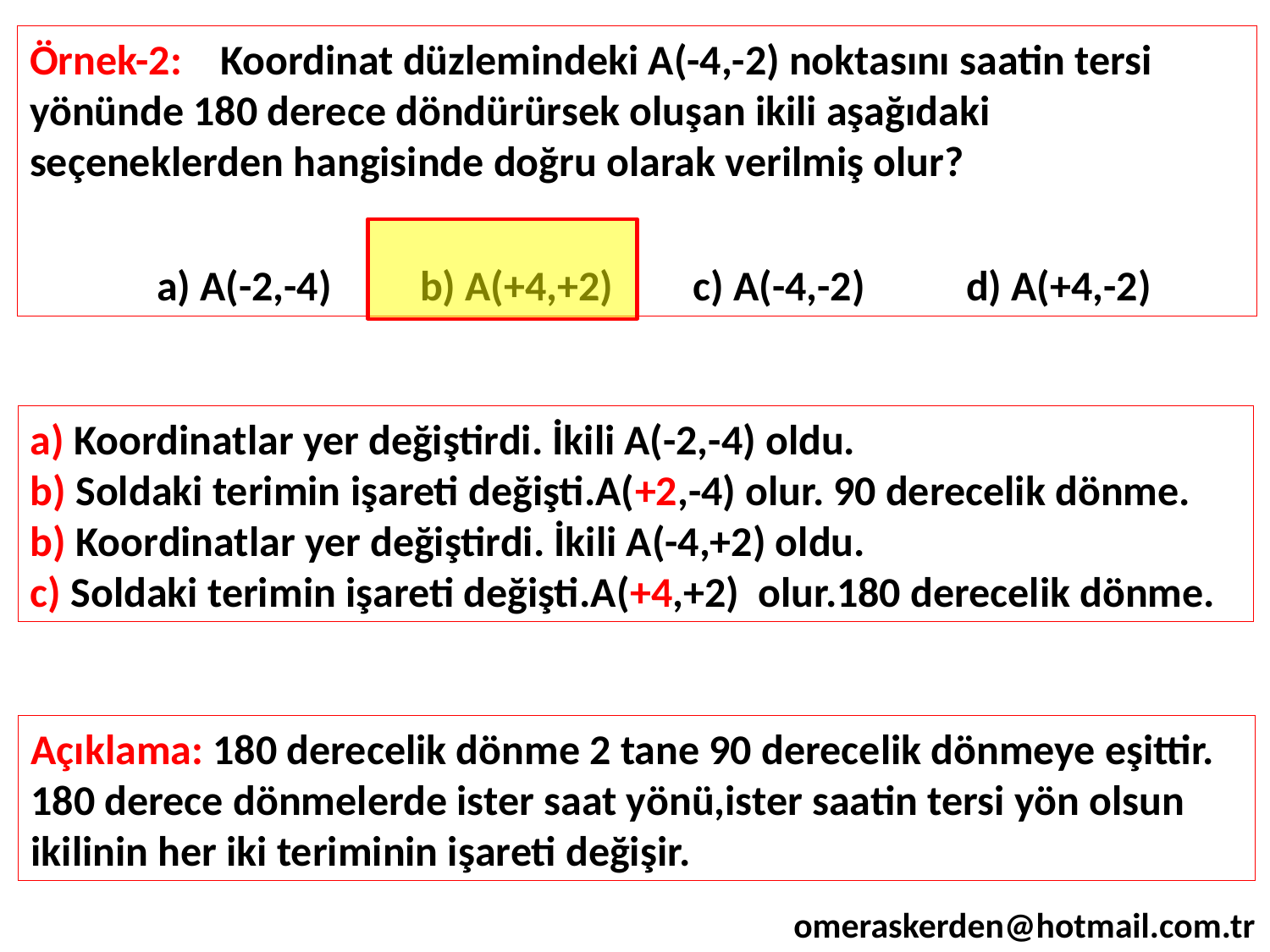

Örnek-2:    Koordinat düzlemindeki A(-4,-2) noktasını saatin tersi yönünde 180 derece döndürürsek oluşan ikili aşağıdaki seçeneklerden hangisinde doğru olarak verilmiş olur?

	a) A(-2,-4)	 b) A(+4,+2)	   c) A(-4,-2)	     d) A(+4,-2)

a) Koordinatlar yer değiştirdi. İkili A(-2,-4) oldu.
b) Soldaki terimin işareti değişti.A(+2,-4) olur. 90 derecelik dönme.
b) Koordinatlar yer değiştirdi. İkili A(-4,+2) oldu.
c) Soldaki terimin işareti değişti.A(+4,+2)  olur.180 derecelik dönme.
Açıklama: 180 derecelik dönme 2 tane 90 derecelik dönmeye eşittir. 180 derece dönmelerde ister saat yönü,ister saatin tersi yön olsun ikilinin her iki teriminin işareti değişir.
omeraskerden@hotmail.com.tr